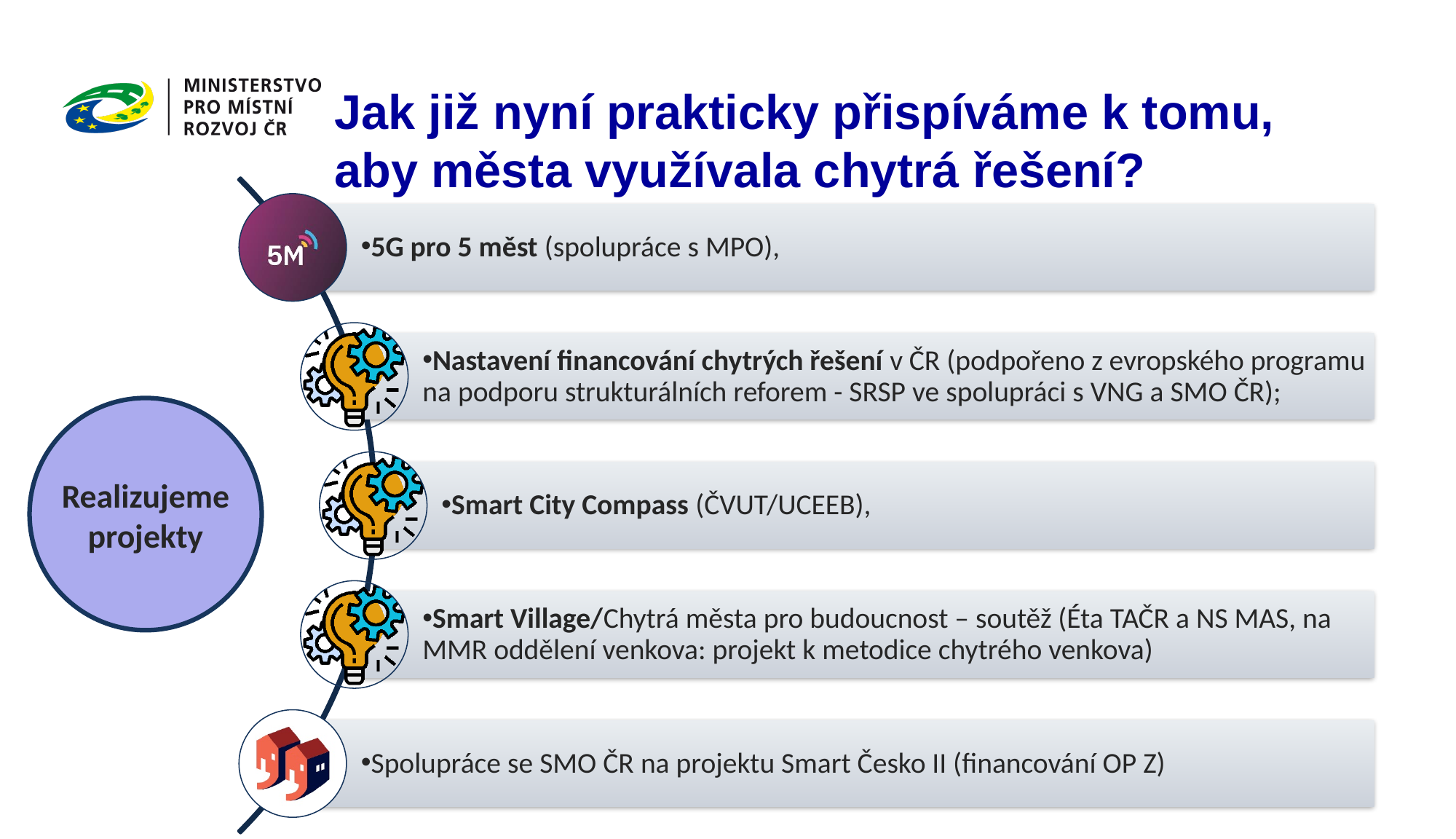

Jak již nyní prakticky přispíváme k tomu, aby města využívala chytrá řešení?
5G pro 5 měst (spolupráce s MPO),
Nastavení financování chytrých řešení v ČR (podpořeno z evropského programu na podporu strukturálních reforem - SRSP ve spolupráci s VNG a SMO ČR);
Smart City Compass (ČVUT/UCEEB),
Smart Village/Chytrá města pro budoucnost – soutěž (Éta TAČR a NS MAS, na MMR oddělení venkova: projekt k metodice chytrého venkova)
Spolupráce se SMO ČR na projektu Smart Česko II (financování OP Z)

Realizujeme projekty